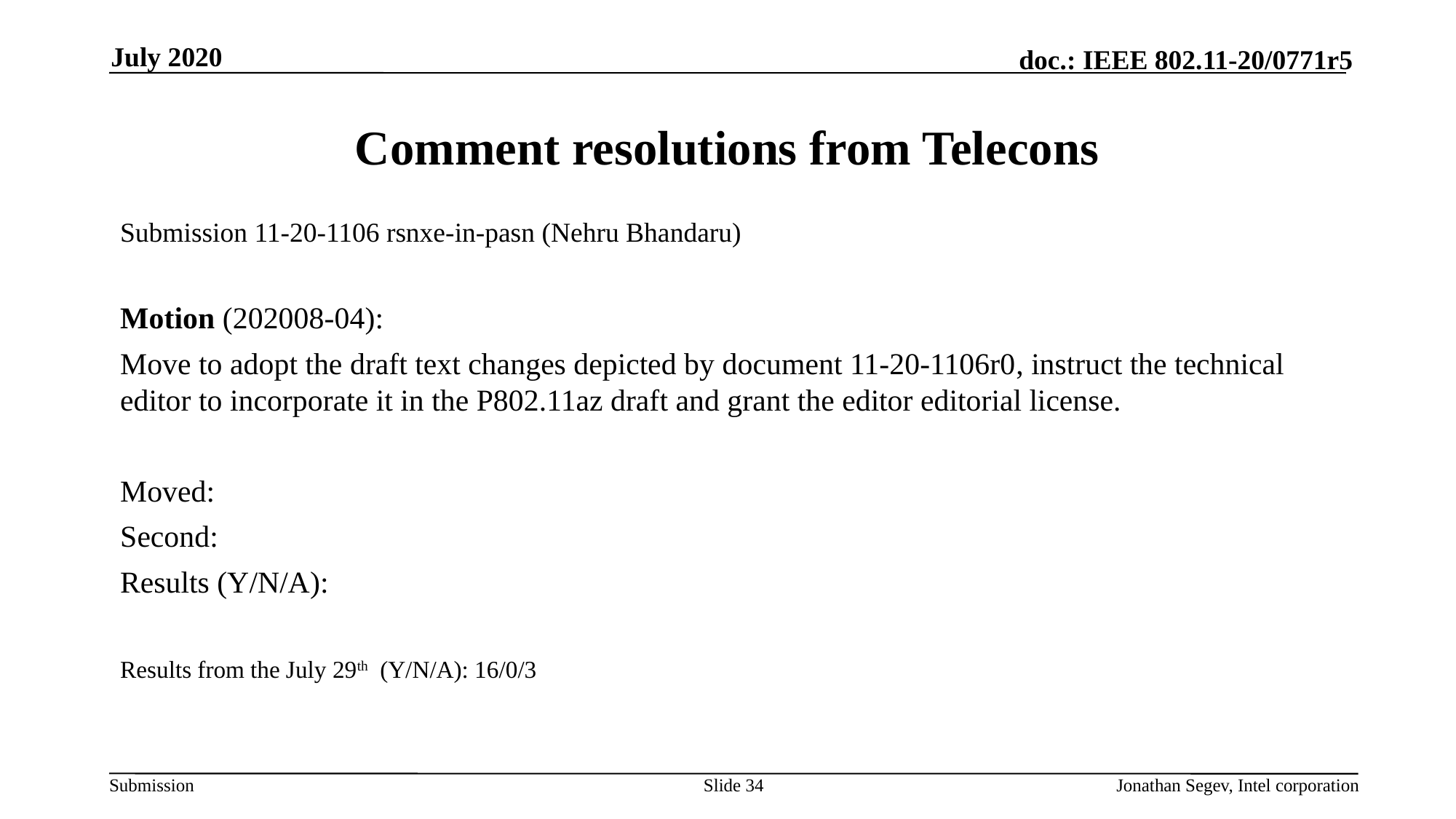

July 2020
# Comment resolutions from Telecons
Submission 11-20-1106 rsnxe-in-pasn (Nehru Bhandaru)

Motion (202008-04):
Move to adopt the draft text changes depicted by document 11-20-1106r0, instruct the technical editor to incorporate it in the P802.11az draft and grant the editor editorial license.

Moved:
Second:
Results (Y/N/A):

Results from the July 29th  (Y/N/A): 16/0/3

Slide 34
Jonathan Segev, Intel corporation